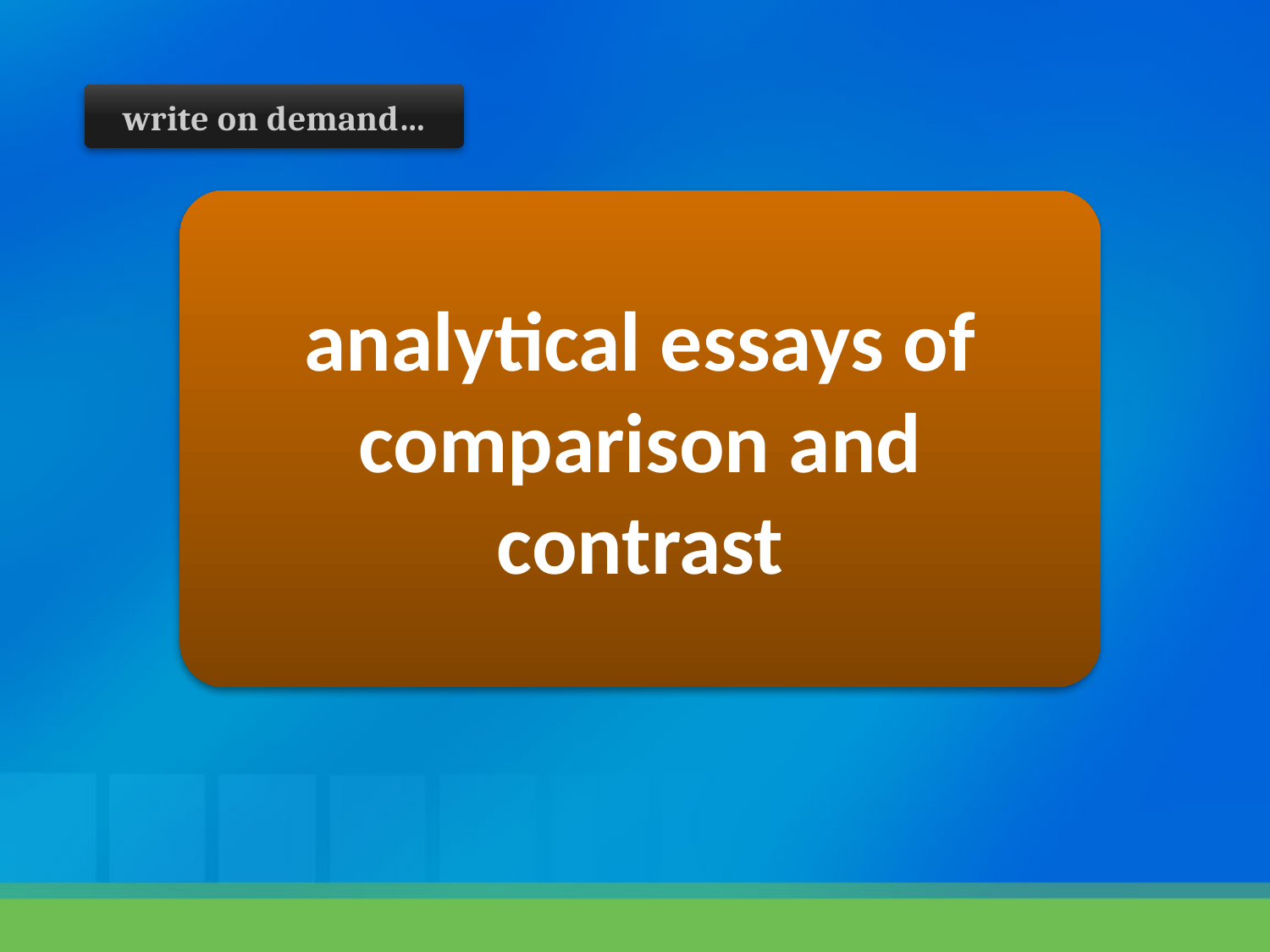

write on demand…
analytical essays of comparison and contrast